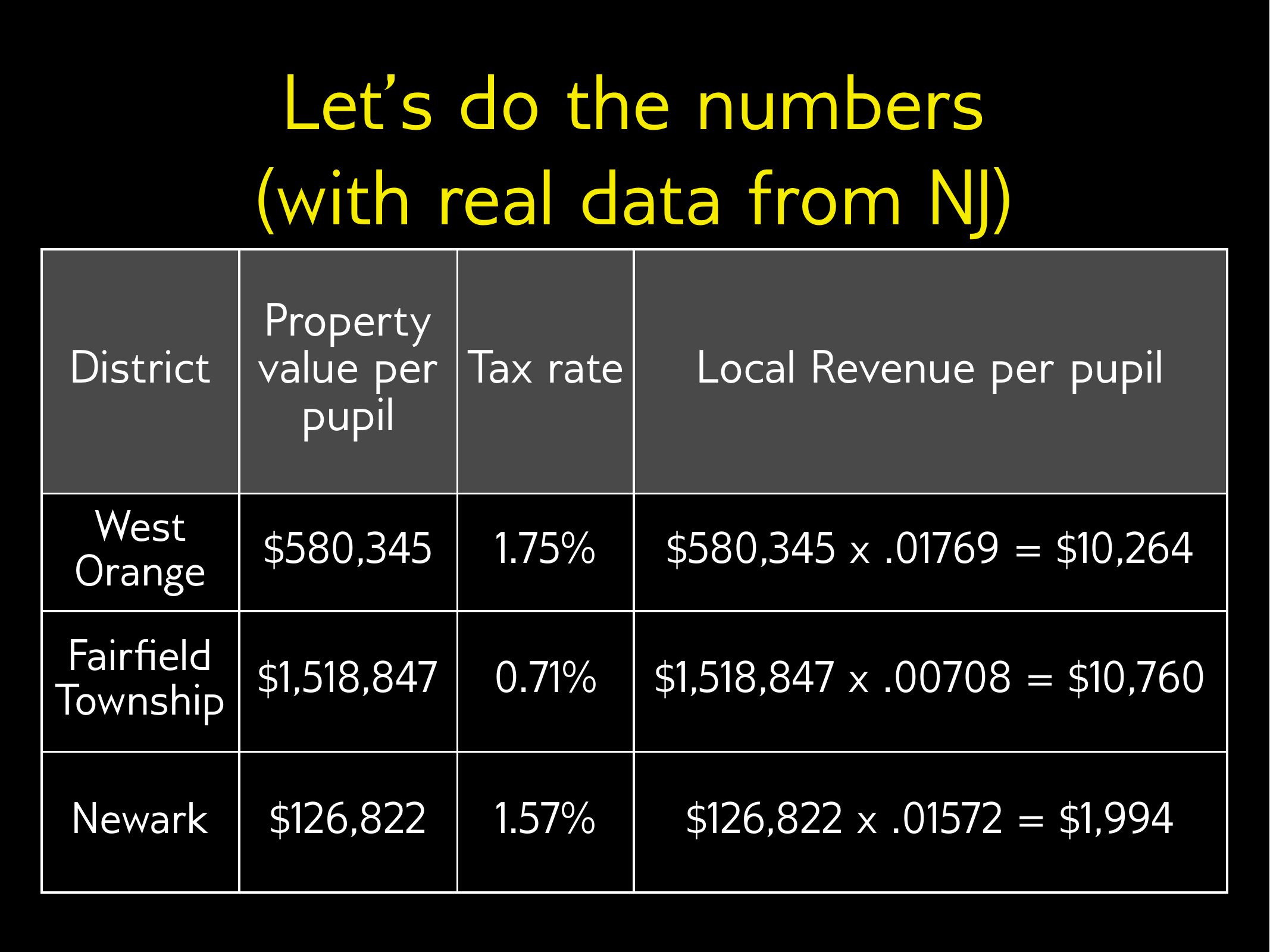

# Let’s do the numbers
(with real data from NJ)
| District | Property value per pupil | Tax rate | Local Revenue per pupil |
| --- | --- | --- | --- |
| West Orange | $580,345 | 1.75% | $580,345 x .01769 = $10,264 |
| Fairfield Township | $1,518,847 | 0.71% | $1,518,847 x .00708 = $10,760 |
| Newark | $126,822 | 1.57% | $126,822 x .01572 = $1,994 |